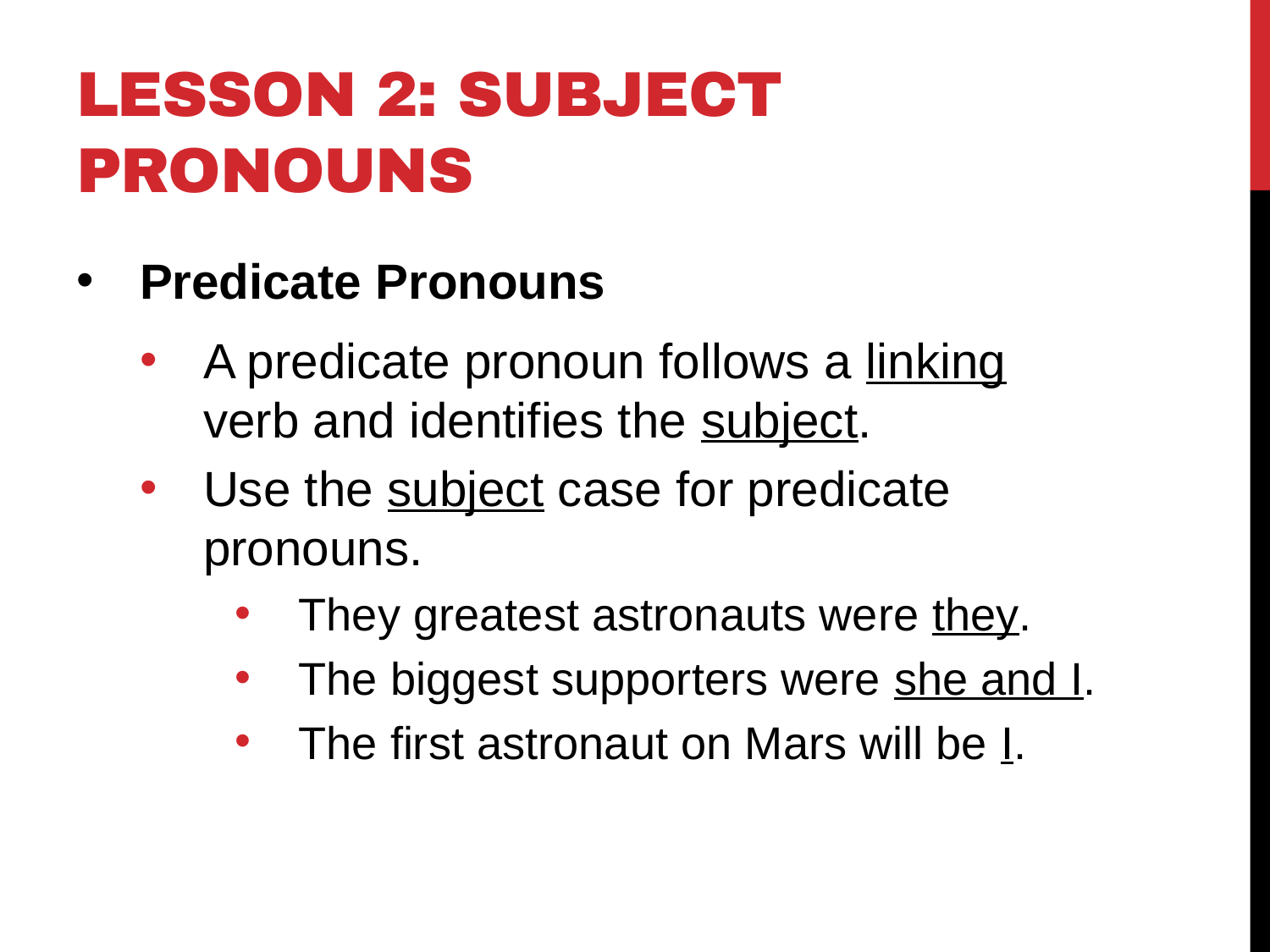

# Lesson 2: Subject Pronouns
Predicate Pronouns
A predicate pronoun follows a linking verb and identifies the subject.
Use the subject case for predicate pronouns.
They greatest astronauts were they.
The biggest supporters were she and I.
The first astronaut on Mars will be I.